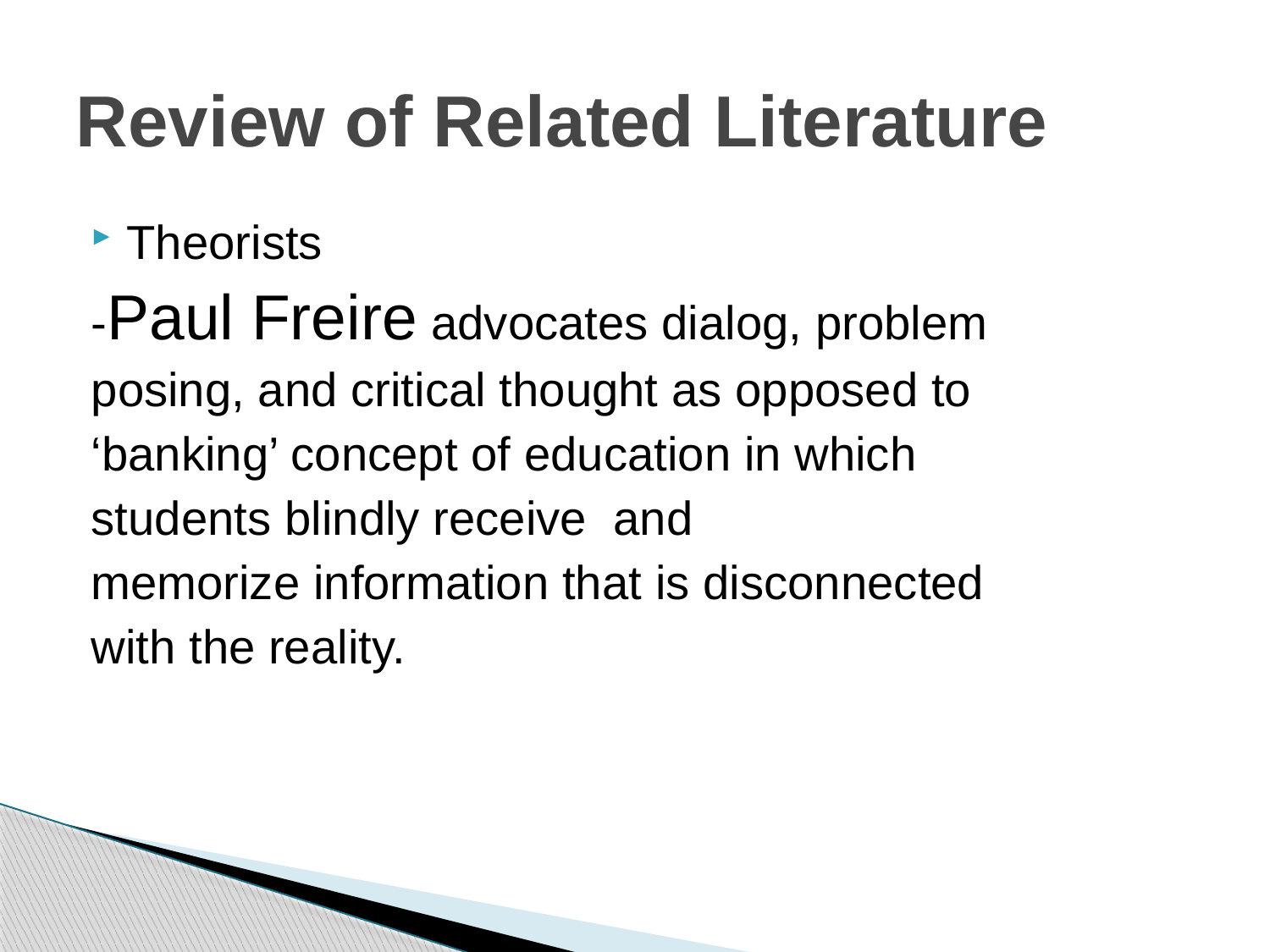

# Review of Related Literature
Theorists
-Paul Freire advocates dialog, problem
posing, and critical thought as opposed to
‘banking’ concept of education in which
students blindly receive  and
memorize information that is disconnected
with the reality.